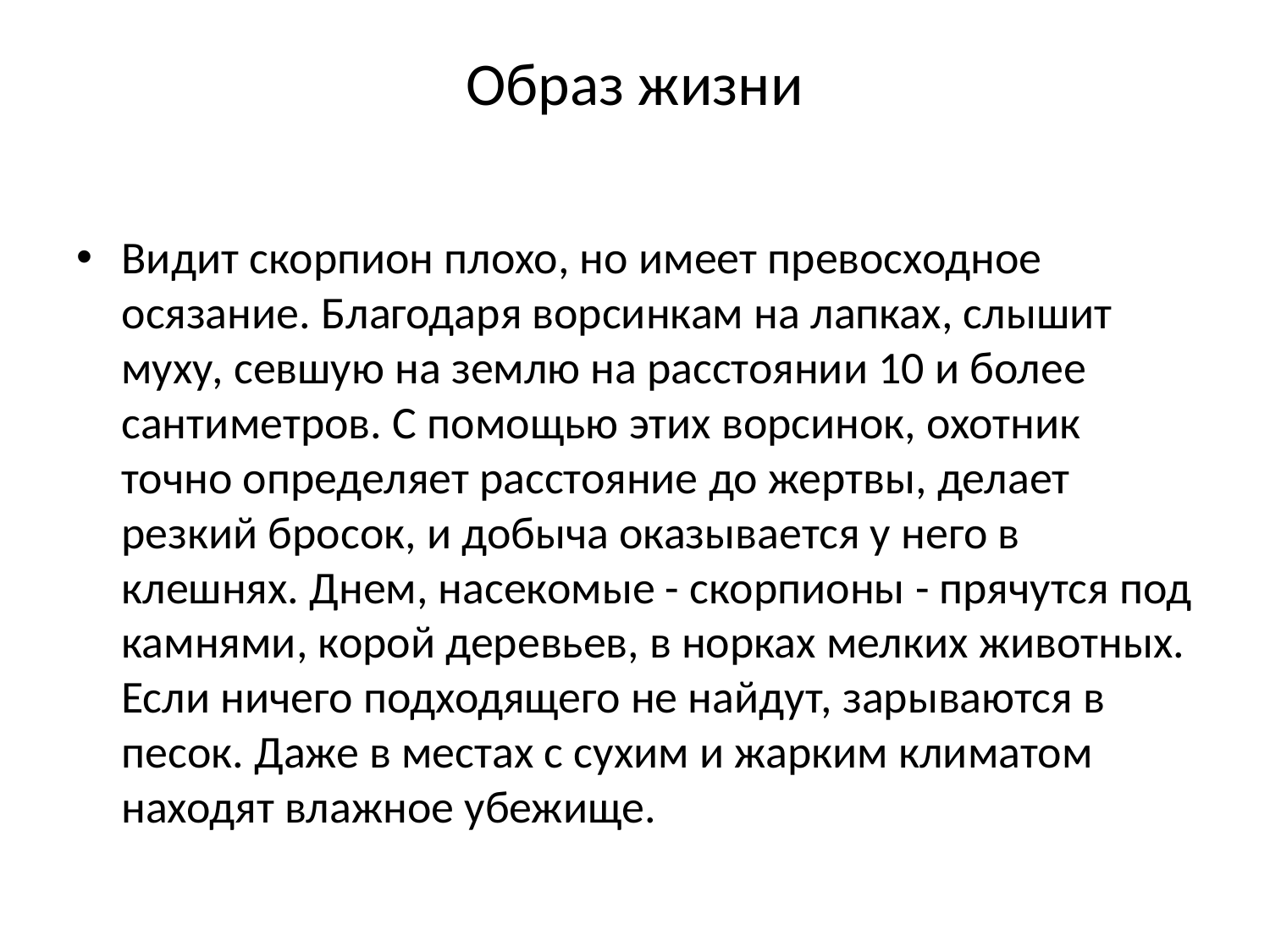

# Образ жизни
Видит скорпион плохо, но имеет превосходное осязание. Благодаря ворсинкам на лапках, слышит муху, севшую на землю на расстоянии 10 и более сантиметров. С помощью этих ворсинок, охотник точно определяет расстояние до жертвы, делает резкий бросок, и добыча оказывается у него в клешнях. Днем, насекомые - скорпионы - прячутся под камнями, корой деревьев, в норках мелких животных. Если ничего подходящего не найдут, зарываются в песок. Даже в местах с сухим и жарким климатом находят влажное убежище.